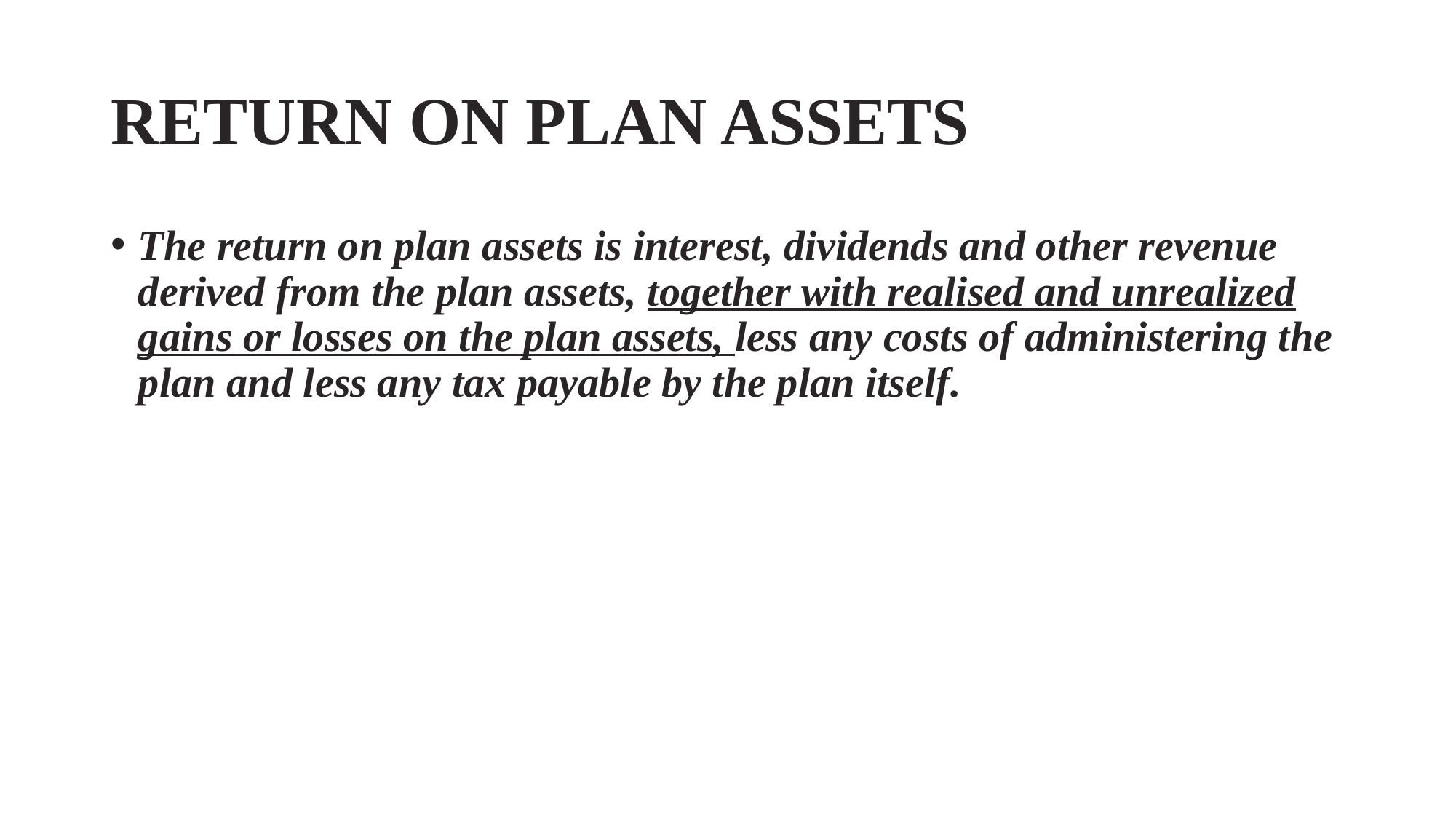

# RETURN ON PLAN ASSETS
The return on plan assets is interest, dividends and other revenue derived from the plan assets, together with realised and unrealized gains or losses on the plan assets, less any costs of administering the plan and less any tax payable by the plan itself.